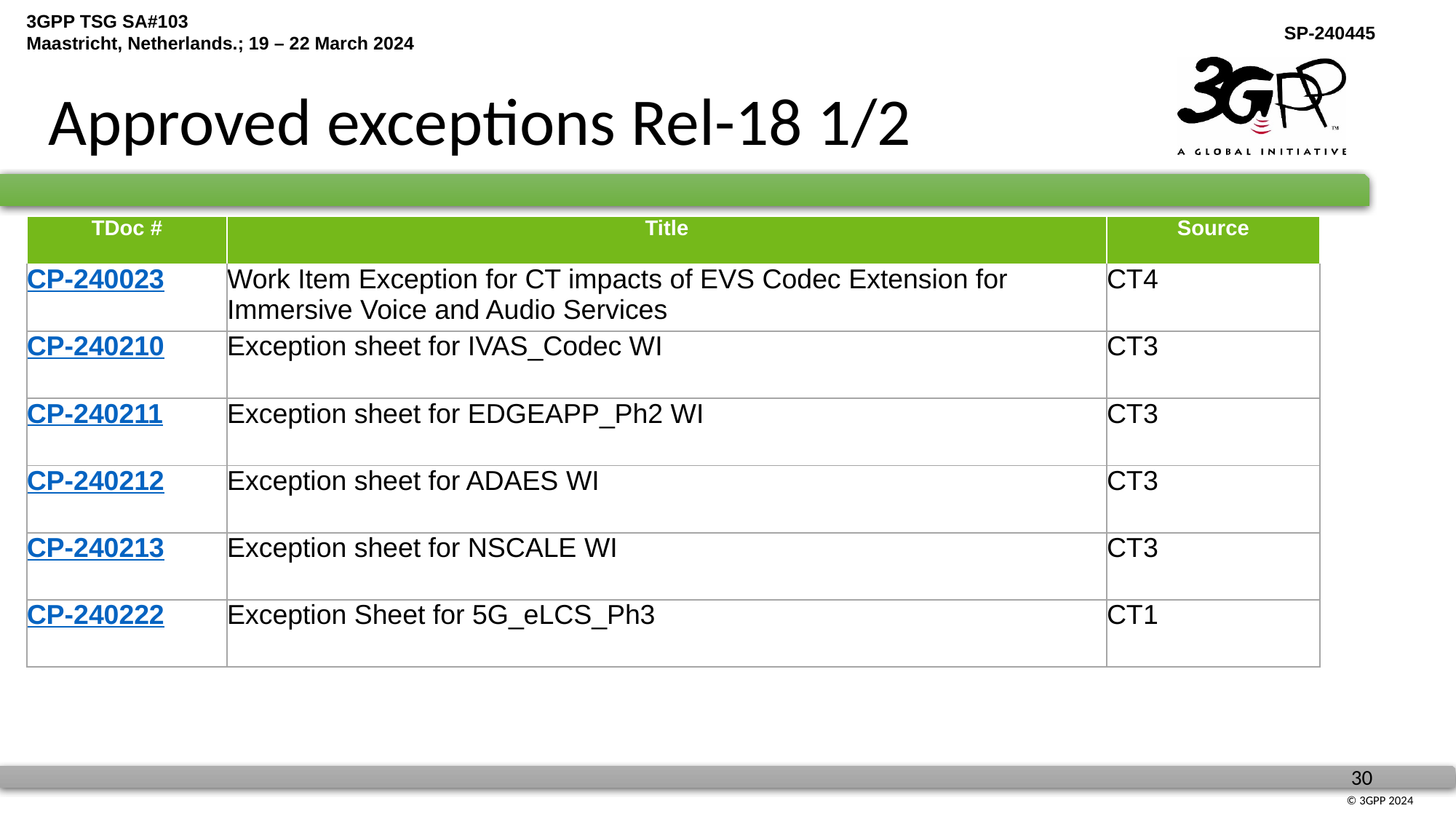

# Approved exceptions Rel-18 1/2
| TDoc # | Title | Source |
| --- | --- | --- |
| CP-240023 | Work Item Exception for CT impacts of EVS Codec Extension for Immersive Voice and Audio Services | CT4 |
| CP-240210 | Exception sheet for IVAS\_Codec WI | CT3 |
| CP-240211 | Exception sheet for EDGEAPP\_Ph2 WI | CT3 |
| CP-240212 | Exception sheet for ADAES WI | CT3 |
| CP-240213 | Exception sheet for NSCALE WI | CT3 |
| CP-240222 | Exception Sheet for 5G\_eLCS\_Ph3 | CT1 |